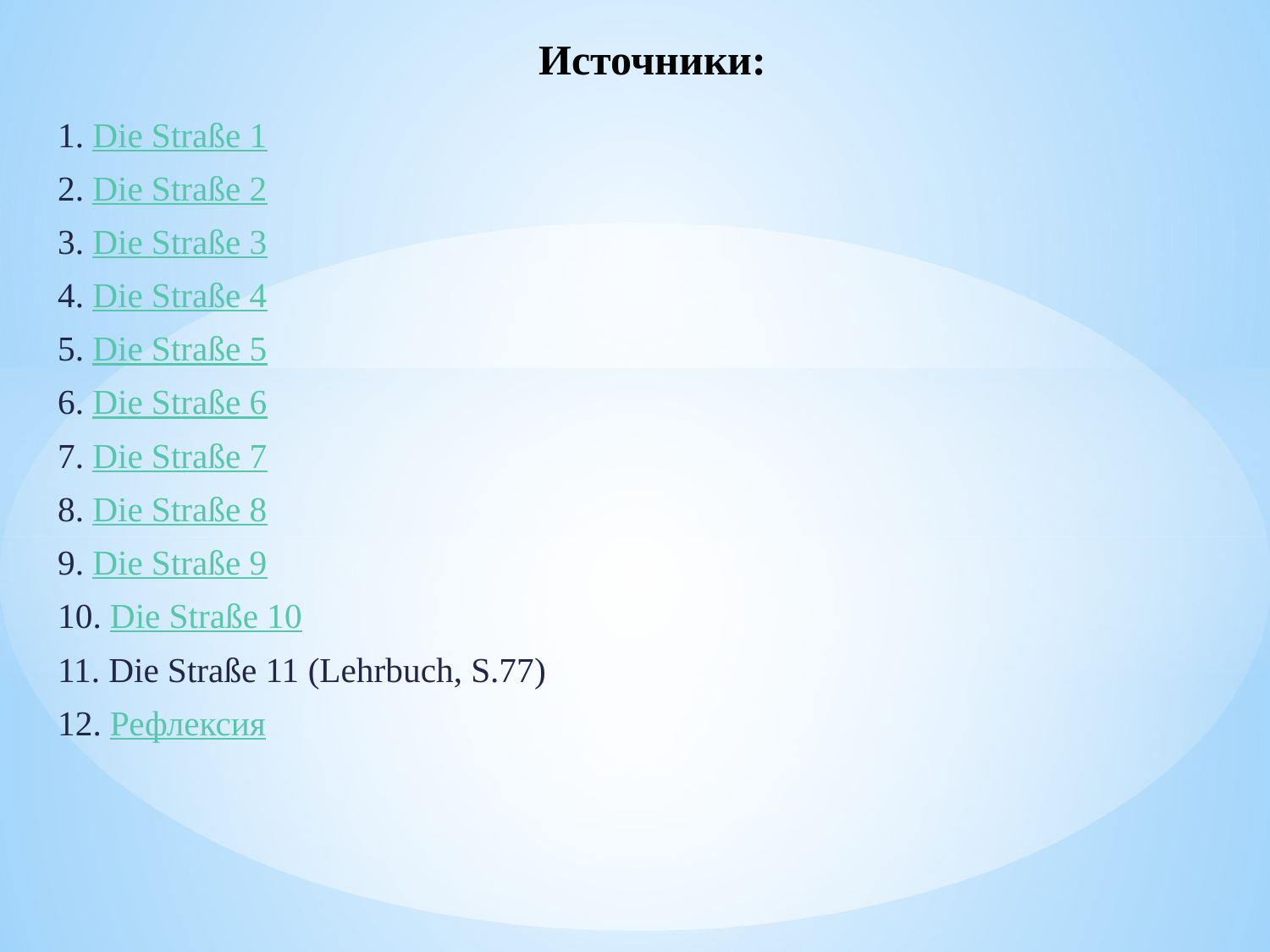

# Источники:
1. Die Straße 1
2. Die Straße 2
3. Die Straße 3
4. Die Straße 4
5. Die Straße 5
6. Die Straße 6
7. Die Straße 7
8. Die Straße 8
9. Die Straße 9
10. Die Straße 10
11. Die Straße 11 (Lehrbuch, S.77)
12. Рефлексия